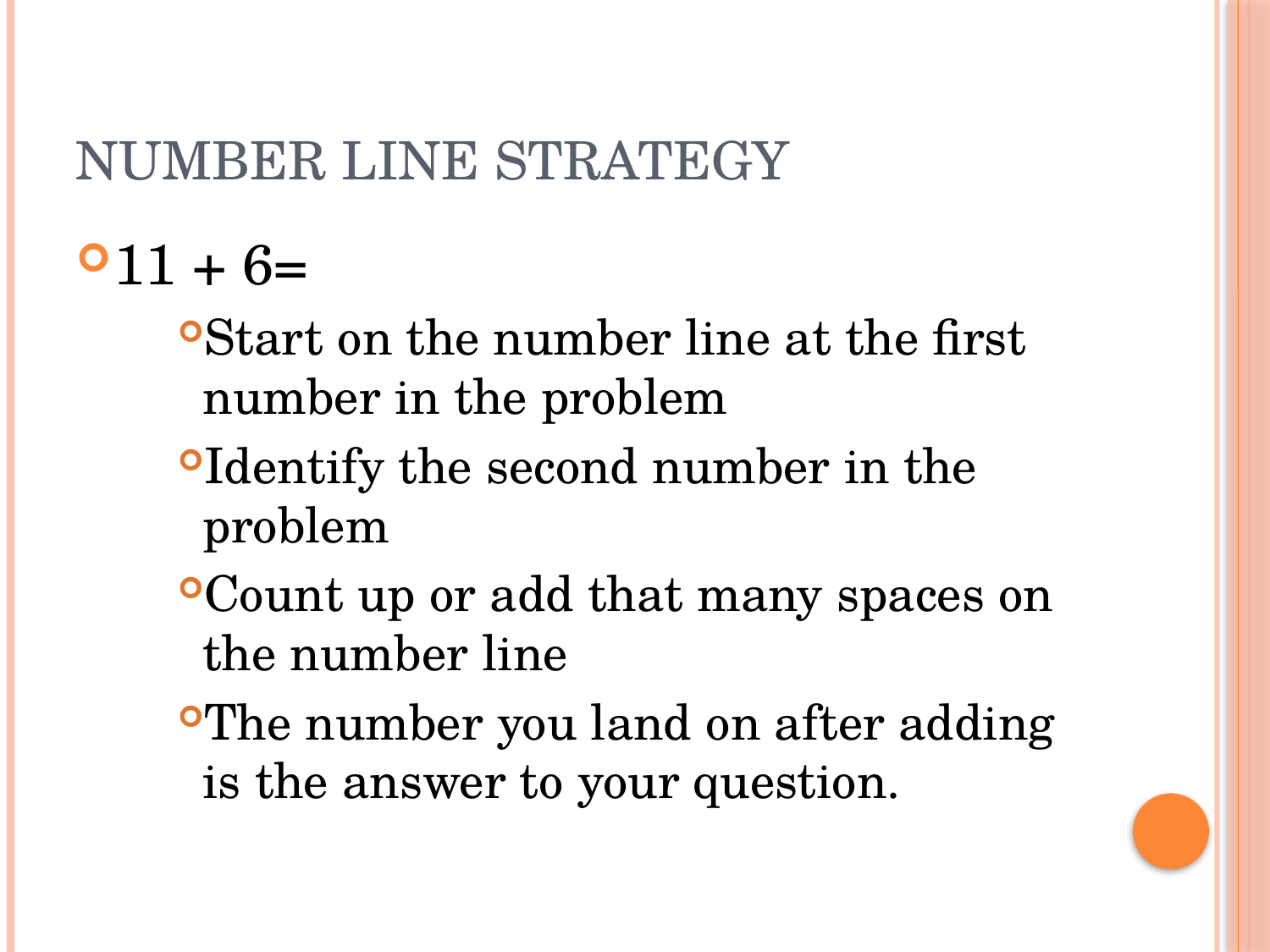

# Number Line Strategy
11 + 6=
Start on the number line at the first number in the problem
Identify the second number in the problem
Count up or add that many spaces on the number line
The number you land on after adding is the answer to your question.